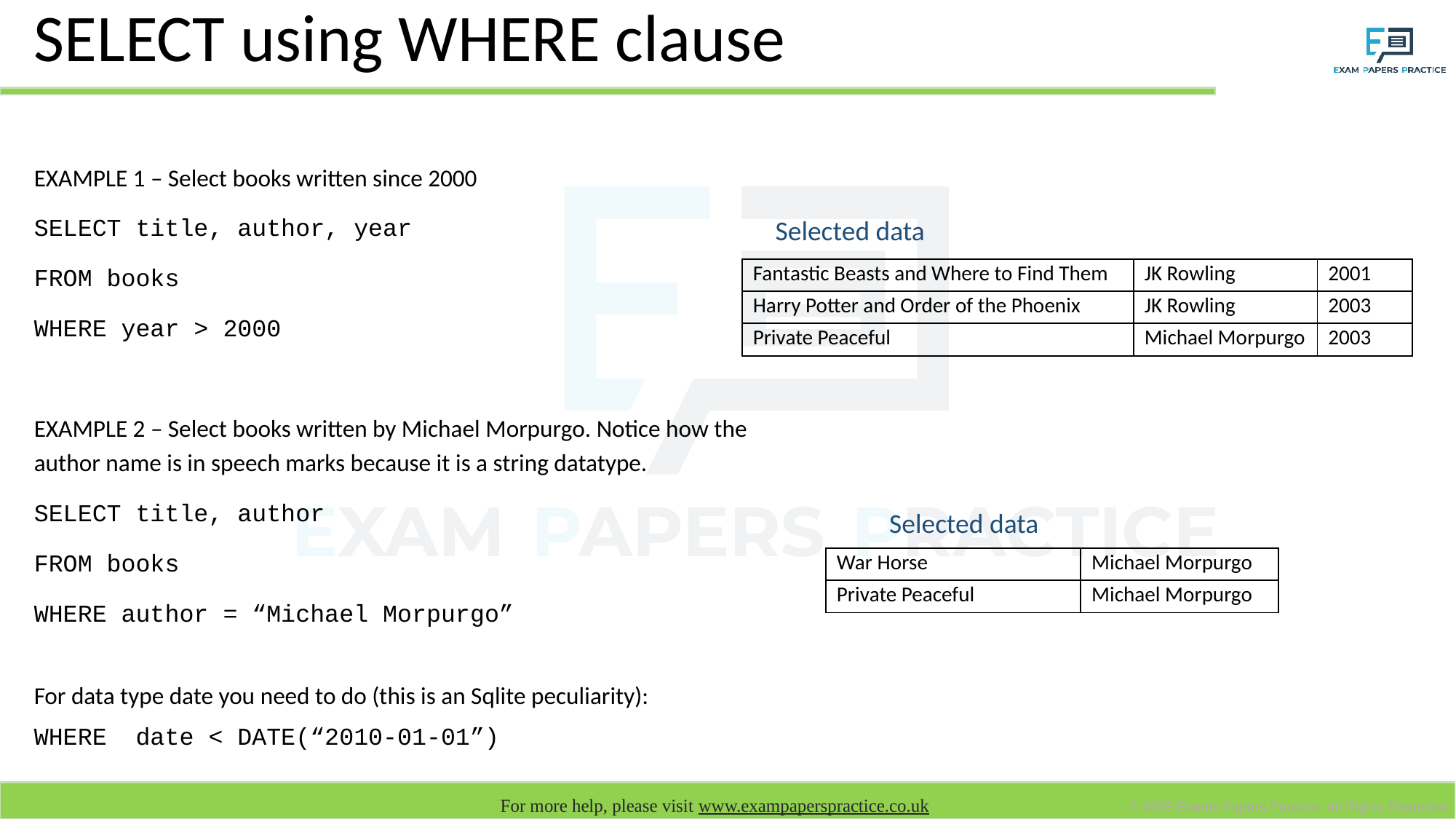

# SELECT using WHERE clause
EXAMPLE 1 – Select books written since 2000
SELECT title, author, year
FROM books
WHERE year > 2000

EXAMPLE 2 – Select books written by Michael Morpurgo. Notice how the author name is in speech marks because it is a string datatype.
SELECT title, author
FROM books
WHERE author = “Michael Morpurgo”

For data type date you need to do (this is an Sqlite peculiarity):
WHERE  date < DATE(“2010-01-01”)
Selected data
| Fantastic Beasts and Where to Find Them | JK Rowling | 2001 |
| --- | --- | --- |
| Harry Potter and Order of the Phoenix | JK Rowling | 2003 |
| Private Peaceful | Michael Morpurgo | 2003 |
Selected data
| War Horse | Michael Morpurgo |
| --- | --- |
| Private Peaceful | Michael Morpurgo |